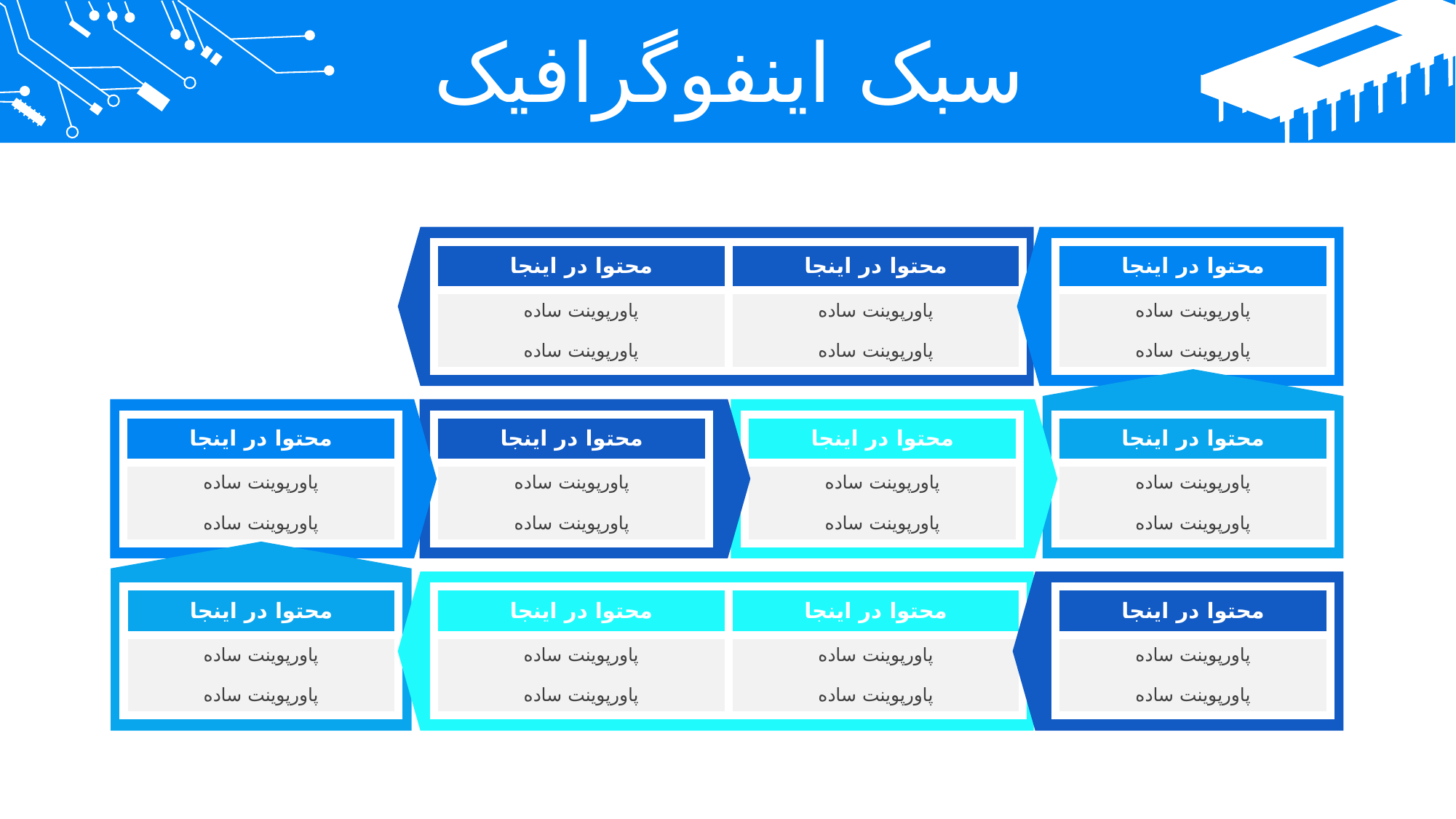

سبک اینفوگرافیک

| محتوا در اینجا | محتوا در اینجا |
| --- | --- |
| پاورپوینت ساده | پاورپوینت ساده |
| پاورپوینت ساده | پاورپوینت ساده |
| محتوا در اینجا |
| --- |
| پاورپوینت ساده |
| پاورپوینت ساده |

| محتوا در اینجا |
| --- |
| پاورپوینت ساده |
| پاورپوینت ساده |
| محتوا در اینجا |
| --- |
| پاورپوینت ساده |
| پاورپوینت ساده |
| محتوا در اینجا |
| --- |
| پاورپوینت ساده |
| پاورپوینت ساده |
| محتوا در اینجا |
| --- |
| پاورپوینت ساده |
| پاورپوینت ساده |

| محتوا در اینجا |
| --- |
| پاورپوینت ساده |
| پاورپوینت ساده |
| محتوا در اینجا | محتوا در اینجا |
| --- | --- |
| پاورپوینت ساده | پاورپوینت ساده |
| پاورپوینت ساده | پاورپوینت ساده |
| محتوا در اینجا |
| --- |
| پاورپوینت ساده |
| پاورپوینت ساده |